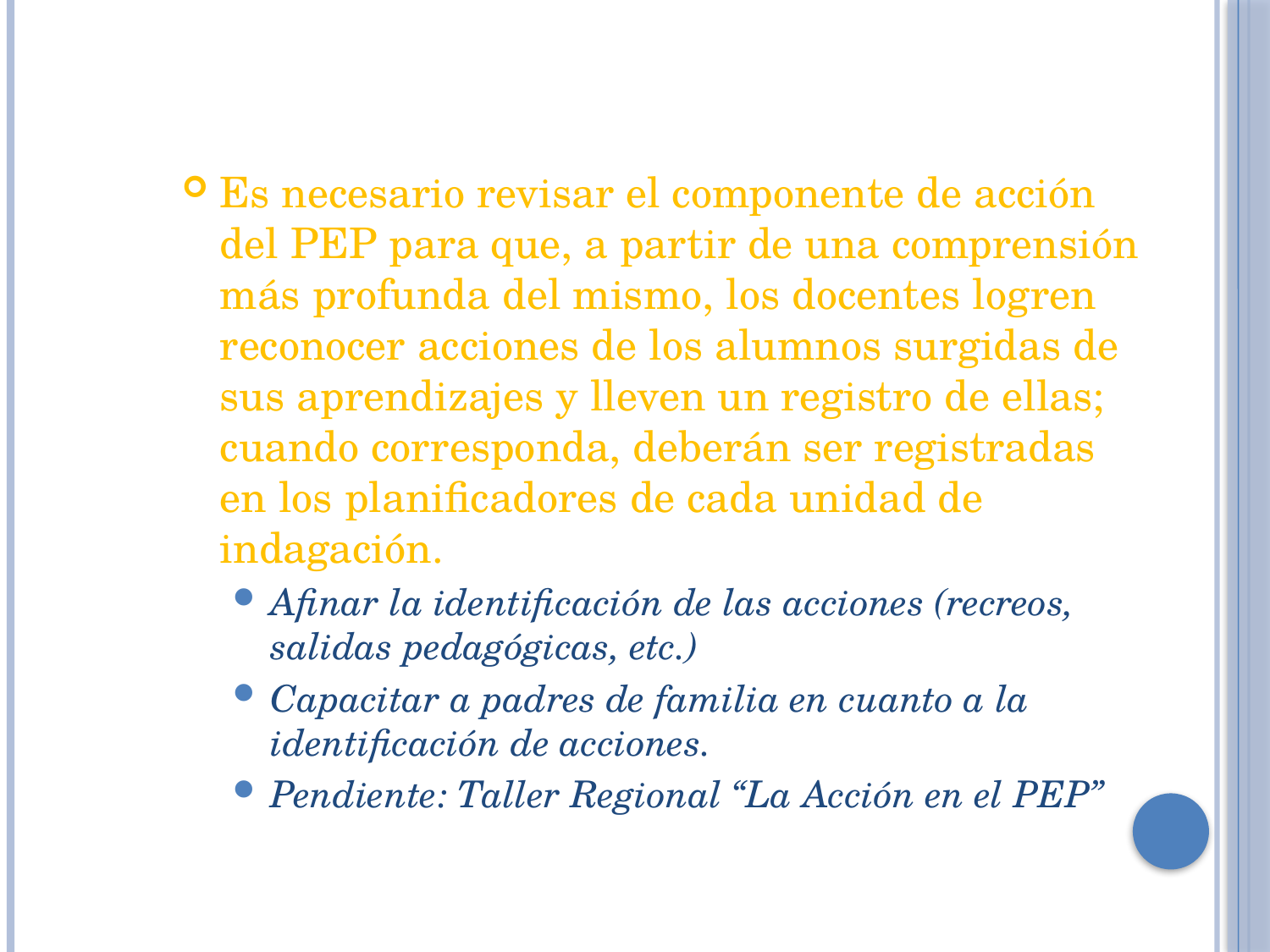

Es necesario revisar el componente de acción del PEP para que, a partir de una comprensión más profunda del mismo, los docentes logren reconocer acciones de los alumnos surgidas de sus aprendizajes y lleven un registro de ellas; cuando corresponda, deberán ser registradas en los planificadores de cada unidad de indagación.
Afinar la identificación de las acciones (recreos, salidas pedagógicas, etc.)
Capacitar a padres de familia en cuanto a la identificación de acciones.
Pendiente: Taller Regional “La Acción en el PEP”